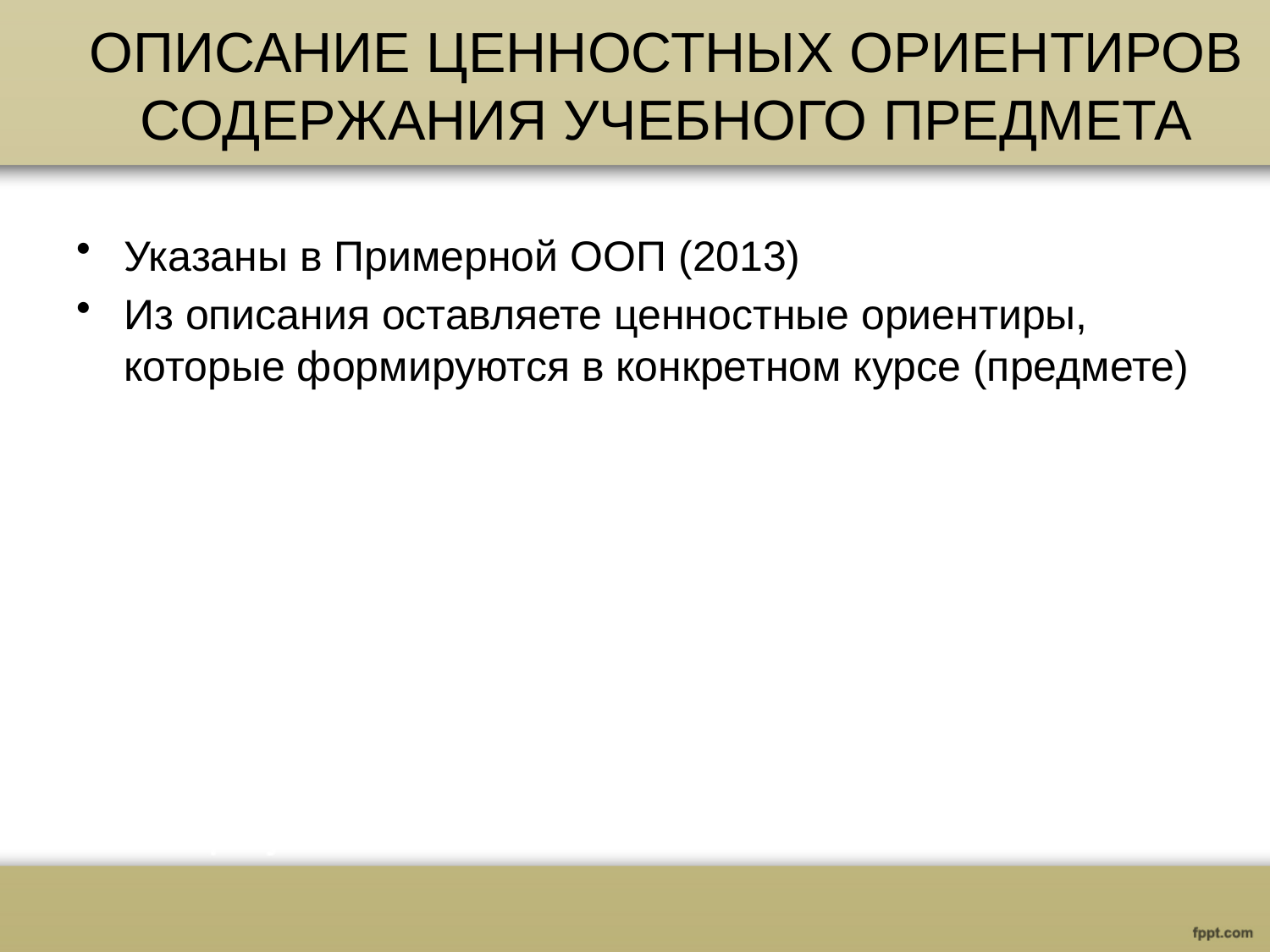

# ОПИСАНИЕ ЦЕННОСТНЫХ ОРИЕНТИРОВ СОДЕРЖАНИЯ УЧЕБНОГО ПРЕДМЕТА
Указаны в Примерной ООП (2013)
Из описания оставляете ценностные ориентиры, которые формируются в конкретном курсе (предмете)